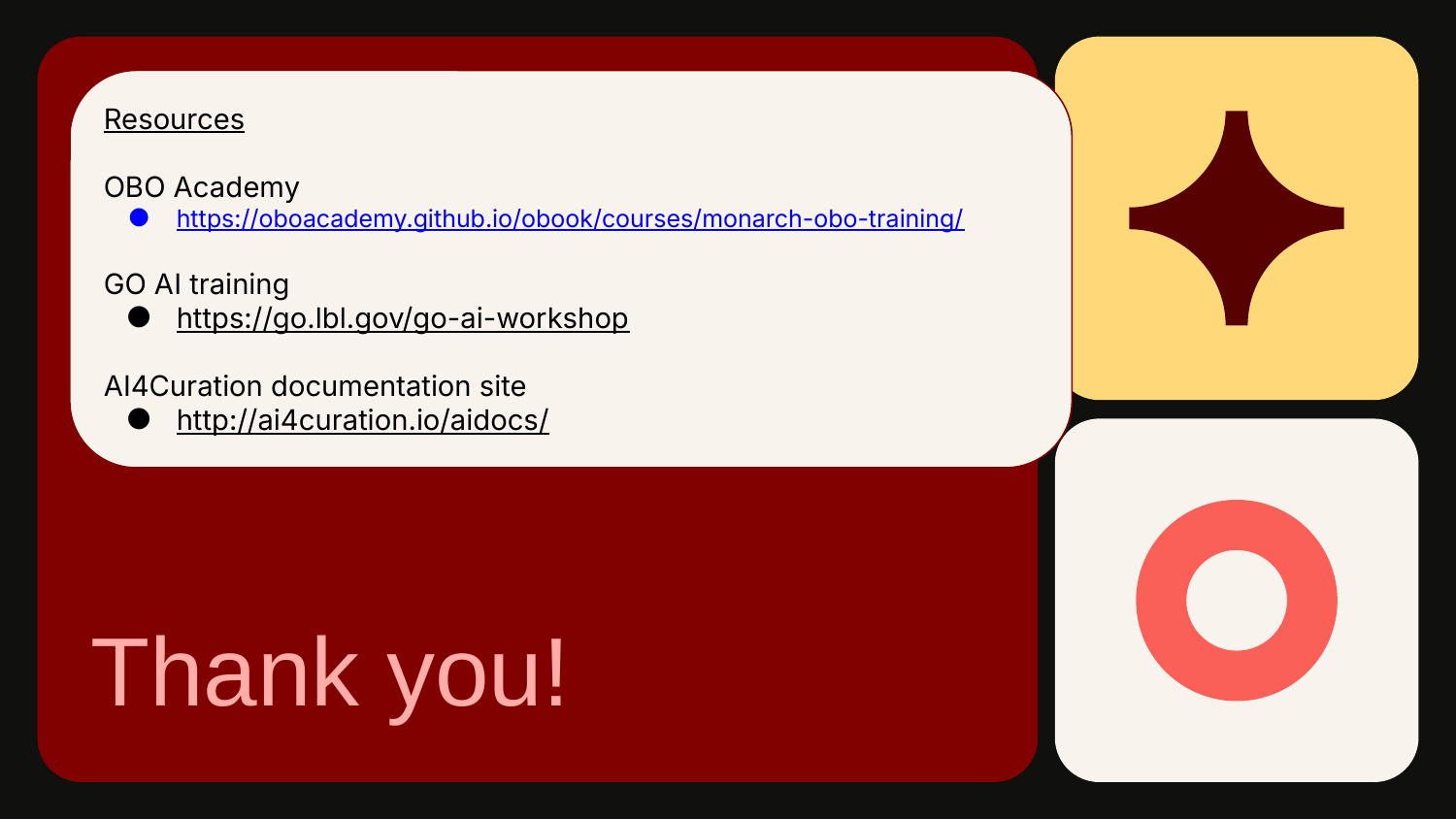

Resources

OBO Academy
https://oboacademy.github.io/obook/courses/monarch-obo-training/

GO AI training
https://go.lbl.gov/go-ai-workshop

AI4Curation documentation site
http://ai4curation.io/aidocs/
# Thank you!